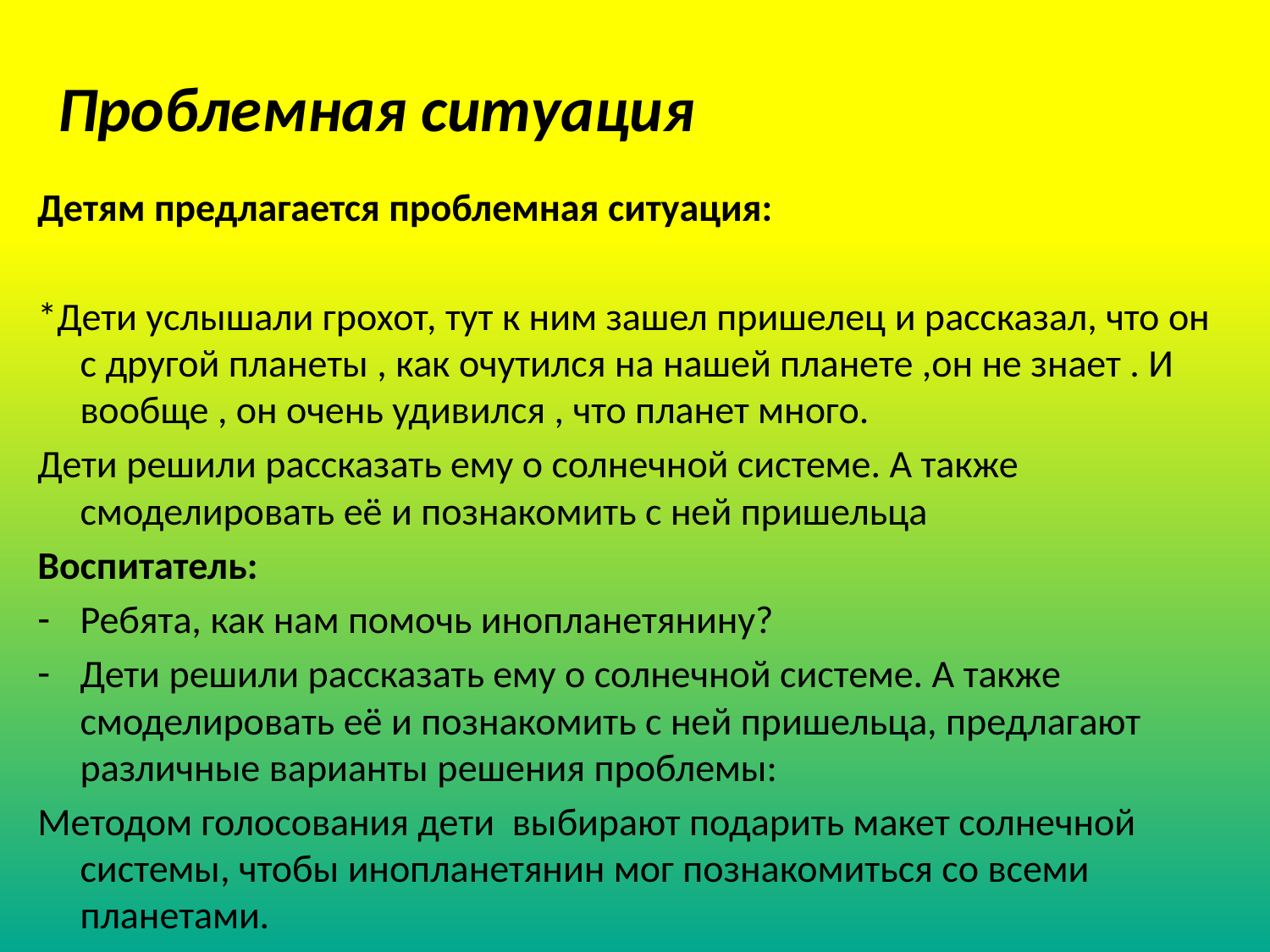

# Проблемная ситуация
Детям предлагается проблемная ситуация:

*Дети услышали грохот, тут к ним зашел пришелец и рассказал, что он с другой планеты , как очутился на нашей планете ,он не знает . И вообще , он очень удивился , что планет много.
Дети решили рассказать ему о солнечной системе. А также смоделировать её и познакомить с ней пришельца
Воспитатель:
Ребята, как нам помочь инопланетянину?
Дети решили рассказать ему о солнечной системе. А также смоделировать её и познакомить с ней пришельца, предлагают различные варианты решения проблемы:
Методом голосования дети  выбирают подарить макет солнечной системы, чтобы инопланетянин мог познакомиться со всеми планетами.